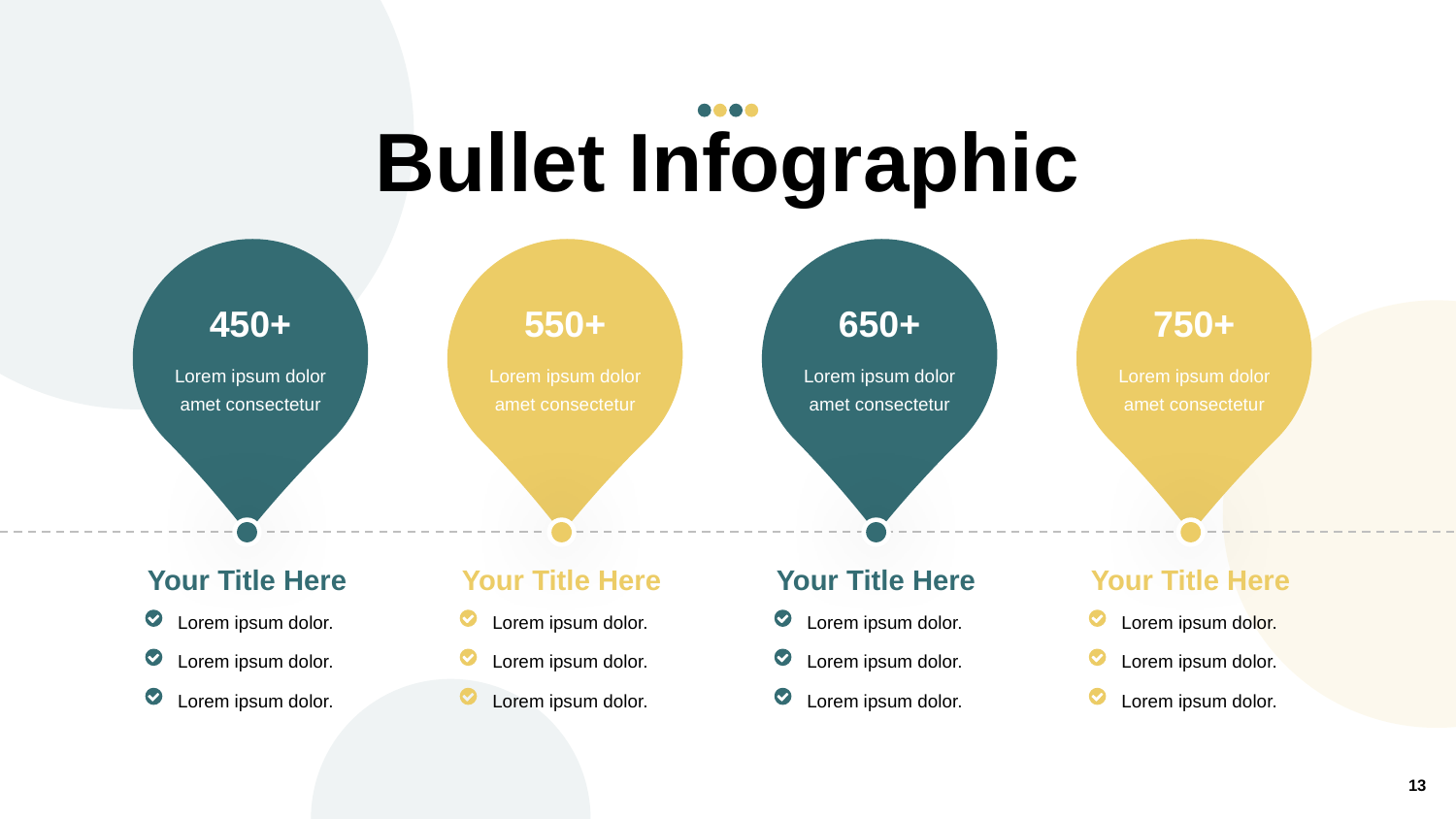

Bullet Infographic

450+
Lorem ipsum dolor amet consectetur
550+
Lorem ipsum dolor amet consectetur
650+
Lorem ipsum dolor amet consectetur
750+
Lorem ipsum dolor amet consectetur

Your Title Here
Your Title Here
Lorem ipsum dolor.

Lorem ipsum dolor.

Lorem ipsum dolor.

Your Title Here
Lorem ipsum dolor.

Lorem ipsum dolor.

Lorem ipsum dolor.

Your Title Here
Lorem ipsum dolor.

Lorem ipsum dolor.

Lorem ipsum dolor.

Lorem ipsum dolor.

Lorem ipsum dolor.

Lorem ipsum dolor.